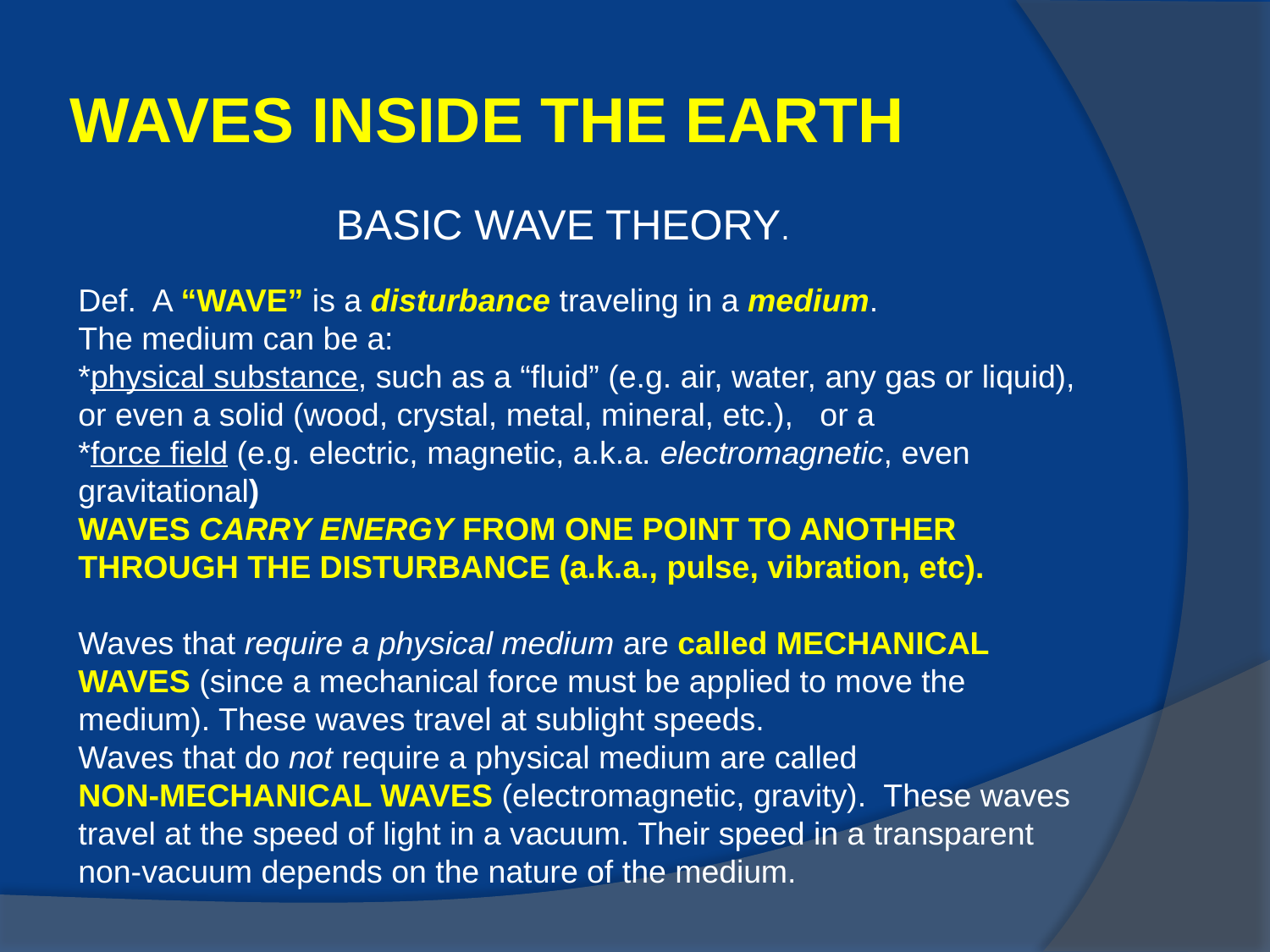

# WAVES INSIDE THE EARTH
    BASIC WAVE THEORY.
Def.  A “WAVE” is a disturbance traveling in a medium.
The medium can be a:
*physical substance, such as a “fluid” (e.g. air, water, any gas or liquid), or even a solid (wood, crystal, metal, mineral, etc.),   or a
*force field (e.g. electric, magnetic, a.k.a. electromagnetic, even gravitational)
WAVES CARRY ENERGY FROM ONE POINT TO ANOTHER THROUGH THE DISTURBANCE (a.k.a., pulse, vibration, etc).

Waves that require a physical medium are called MECHANICAL WAVES (since a mechanical force must be applied to move the medium). These waves travel at sublight speeds.
Waves that do not require a physical medium are called
NON-MECHANICAL WAVES (electromagnetic, gravity).  These waves travel at the speed of light in a vacuum. Their speed in a transparent non-vacuum depends on the nature of the medium.